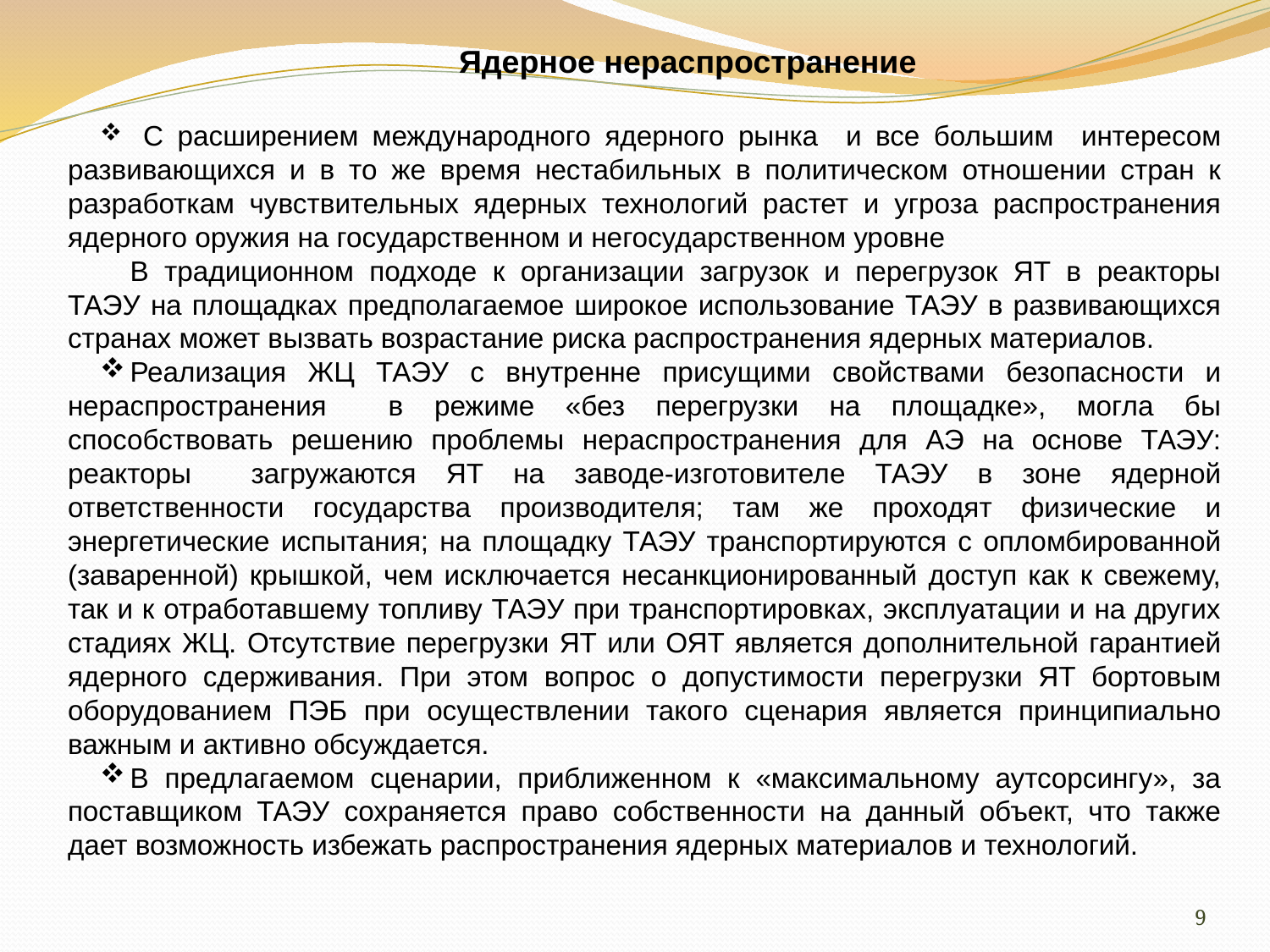

Ядерное нераспространение

 С расширением международного ядерного рынка  и все большим  интересом развивающихся и в то же время нестабильных в политическом отношении стран к разработкам чувствительных ядерных технологий растет и угроза распространения ядерного оружия на государственном и негосударственном уровне
В традиционном подходе к организации загрузок и перегрузок ЯТ в реакторы ТАЭУ на площадках предполагаемое широкое использование ТАЭУ в развивающихся странах может вызвать возрастание риска распространения ядерных материалов.
Реализация ЖЦ ТАЭУ с внутренне присущими свойствами безопасности и нераспространения  в режиме «без перегрузки на площадке», могла бы способствовать решению проблемы нераспространения для АЭ на основе ТАЭУ: реакторы  загружаются ЯТ на заводе-изготовителе ТАЭУ в зоне ядерной ответственности государства производителя; там же проходят физические и энергетические испытания; на площадку ТАЭУ транспортируются с опломбированной (заваренной) крышкой, чем исключается несанкционированный доступ как к свежему, так и к отработавшему топливу ТАЭУ при транспортировках, эксплуатации и на других стадиях ЖЦ. Отсутствие перегрузки ЯТ или ОЯТ является дополнительной гарантией ядерного сдерживания. При этом вопрос о допустимости перегрузки ЯТ бортовым оборудованием ПЭБ при осуществлении такого сценария является принципиально важным и активно обсуждается.
В предлагаемом сценарии, приближенном к «максимальному аутсорсингу», за поставщиком ТАЭУ сохраняется право собственности на данный объект, что также дает возможность избежать распространения ядерных материалов и технологий.

9